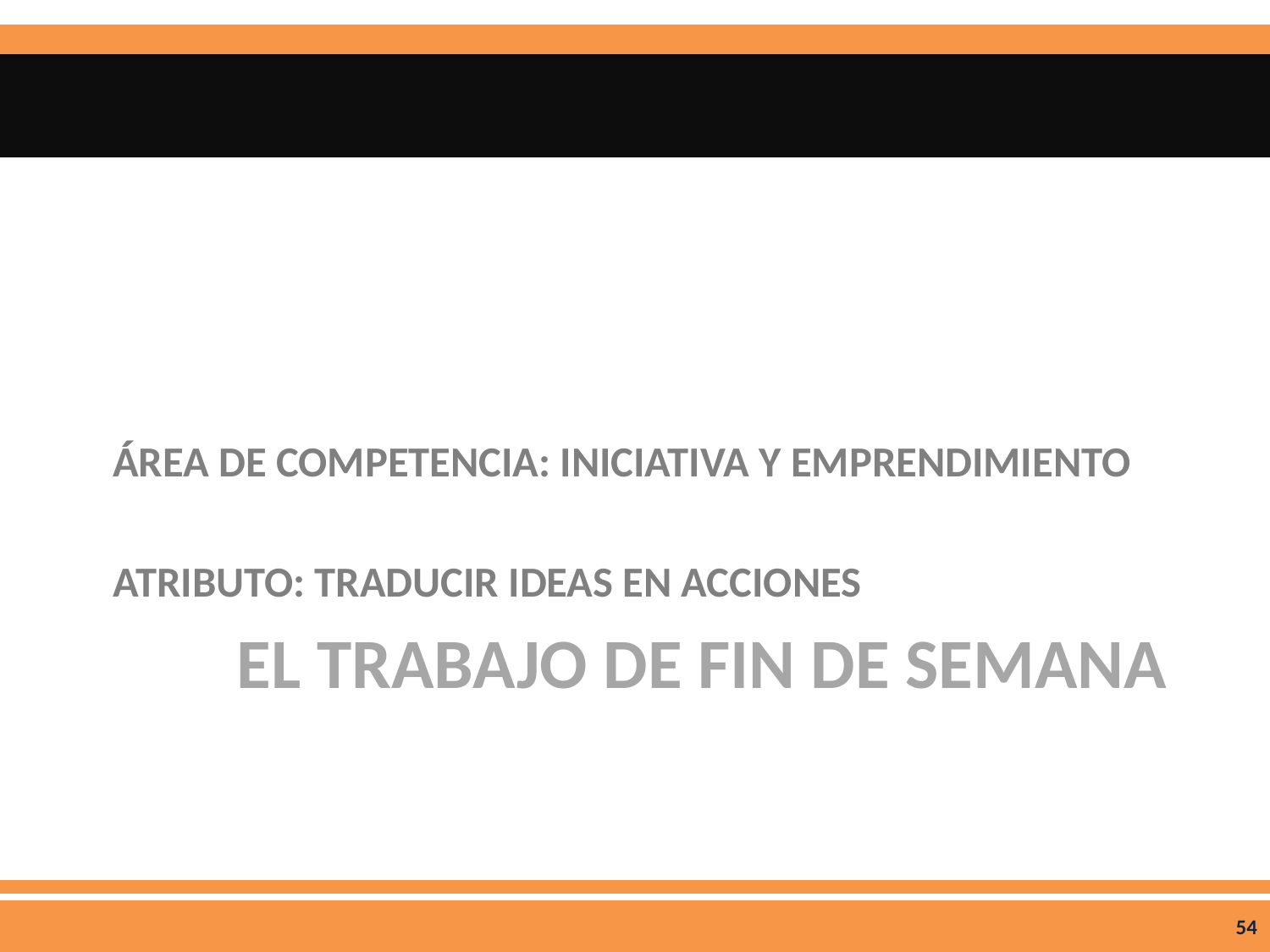

ÁREA DE COMPETENCIA: INICIATIVA Y EMPRENDIMIENTO

ATRIBUTO: TRADUCIR IDEAS EN ACCIONES
# EL TRABAJO DE FIN DE SEMANA
54